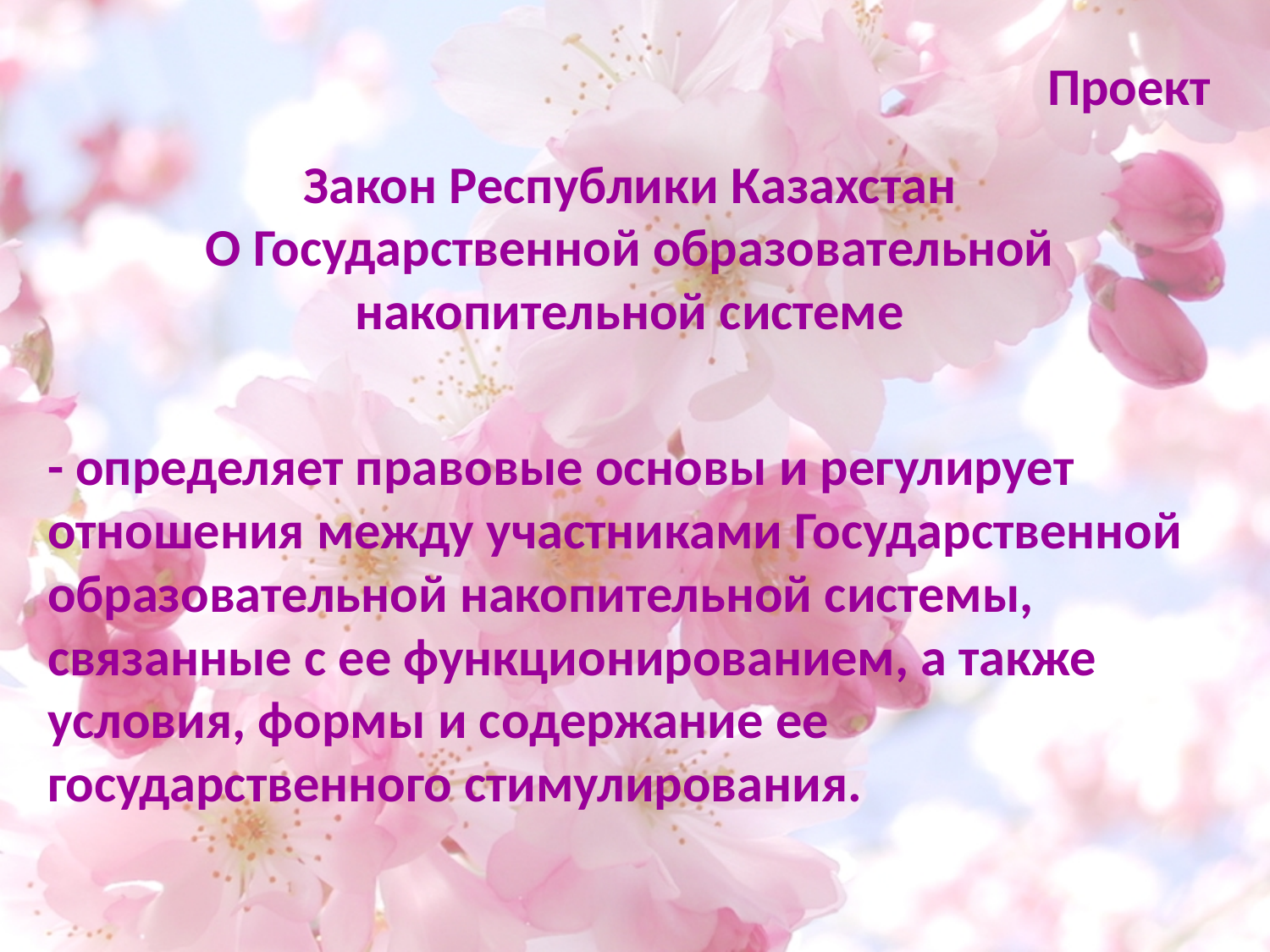

Проект
# Закон Республики Казахстан О Государственной образовательной накопительной системе
- определяет правовые основы и регулирует отношения между участниками Государственной образовательной накопительной системы, связанные с ее функционированием, а также условия, формы и содержание ее государственного стимулирования.